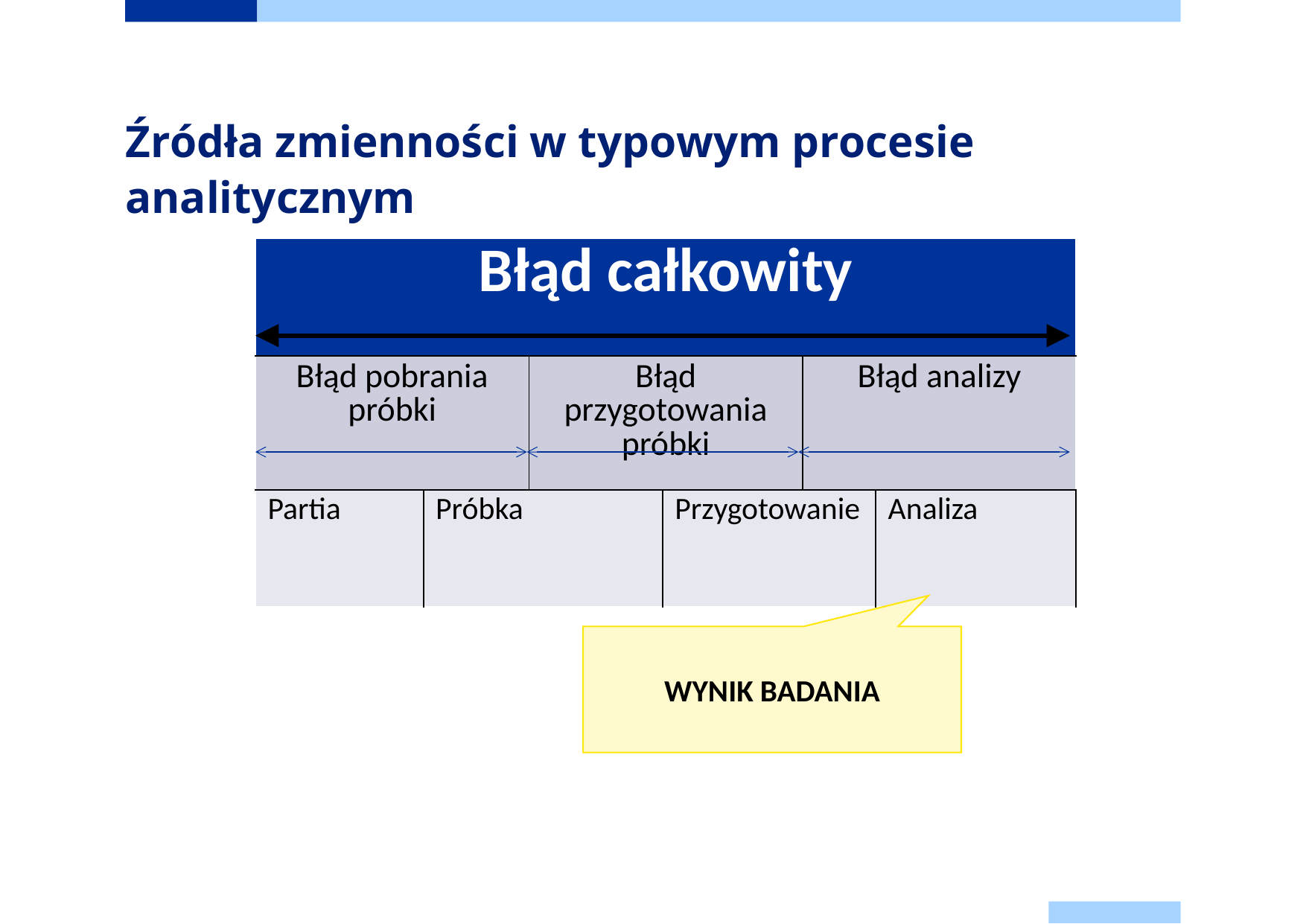

# Źródła zmienności w typowym procesie analitycznym
| Błąd całkowity |  |  |  |  |  |
| --- | --- | --- | --- | --- | --- |
| Błąd pobrania próbki |  | Błąd przygotowania próbki |  | Błąd analizy |  |
| Partia | Próbka |  | Przygotowanie |  | Analiza |
WYNIK BADANIA